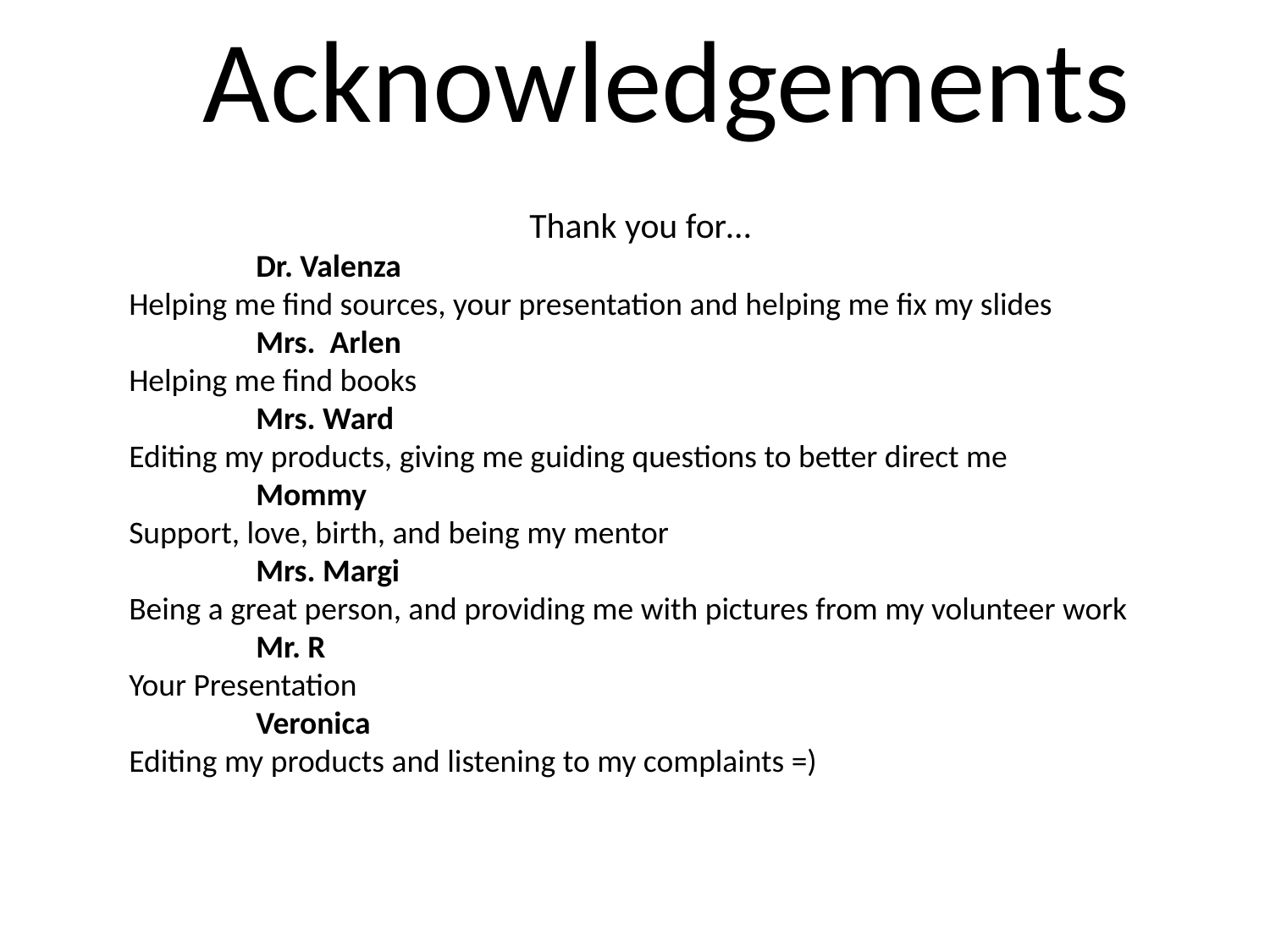

Acknowledgements

Thank you for…
	Dr. Valenza
Helping me find sources, your presentation and helping me fix my slides
	Mrs.  Arlen
Helping me find books
	Mrs. Ward
Editing my products, giving me guiding questions to better direct me
	Mommy
Support, love, birth, and being my mentor
	Mrs. Margi
Being a great person, and providing me with pictures from my volunteer work
	Mr. R
Your Presentation
	Veronica
Editing my products and listening to my complaints =)